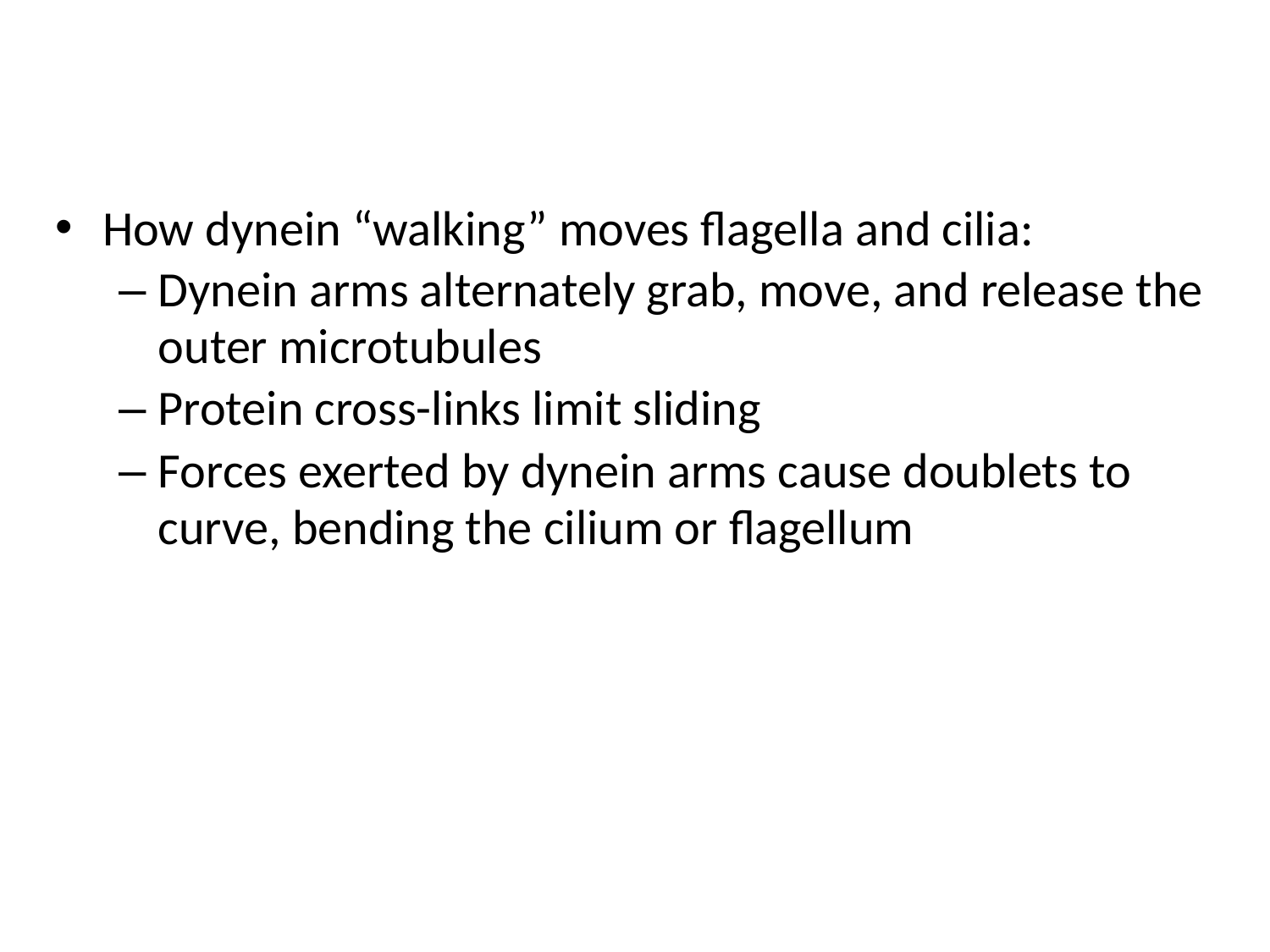

How dynein “walking” moves flagella and cilia:
Dynein arms alternately grab, move, and release the outer microtubules
Protein cross-links limit sliding
Forces exerted by dynein arms cause doublets to curve, bending the cilium or flagellum